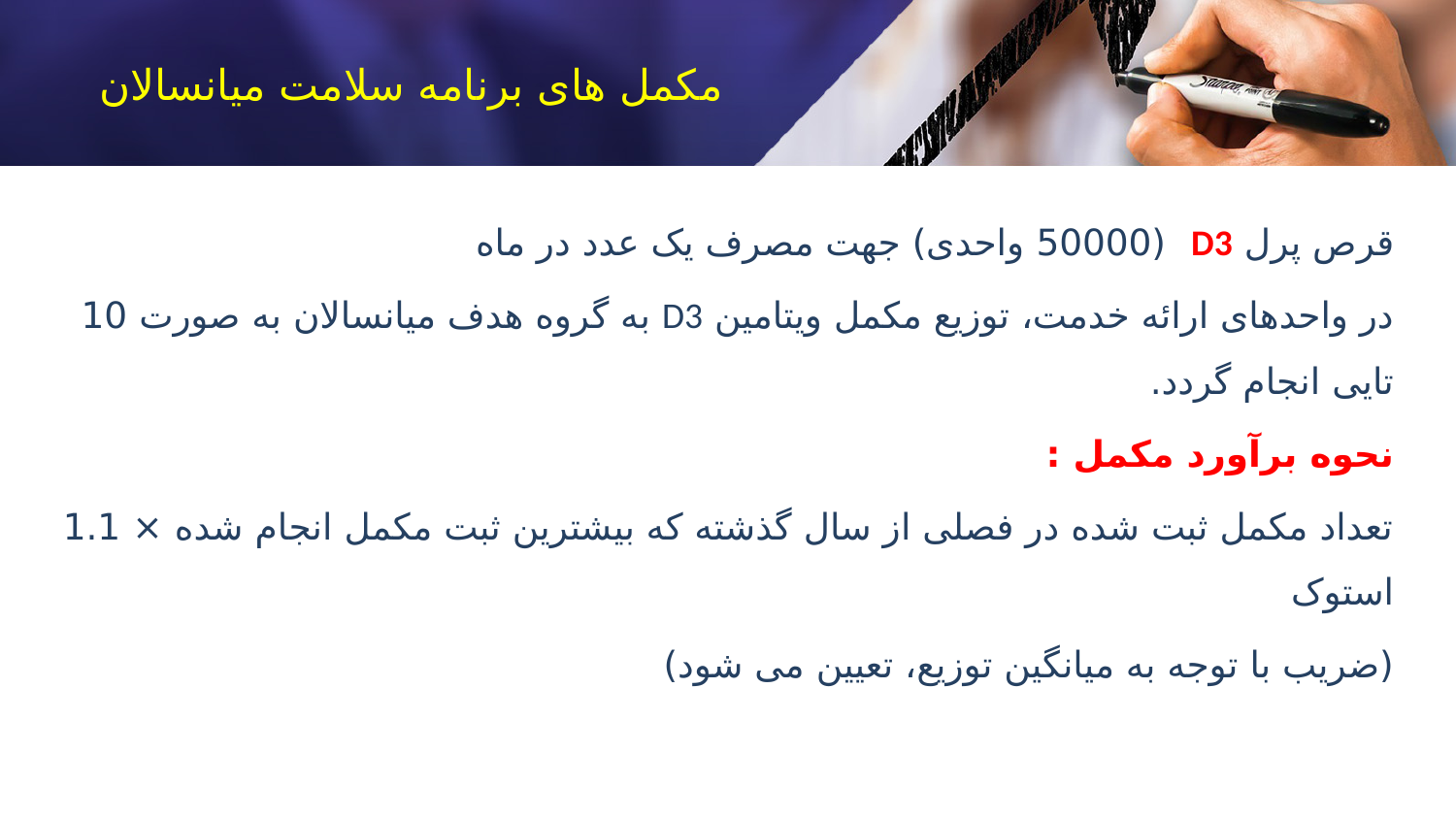

# مکمل های برنامه سلامت میانسالان
قرص پرل D3  (50000 واحدی) جهت مصرف یک عدد در ماه
در واحدهای ارائه خدمت، توزیع مکمل ویتامین D3 به گروه هدف میانسالان به صورت 10 تایی انجام گردد.
نحوه برآورد مکمل :
تعداد مکمل ثبت شده در فصلی از سال گذشته که بیشترین ثبت مکمل انجام شده × 1.1 استوک
(ضریب با توجه به میانگین توزیع، تعیین می شود)